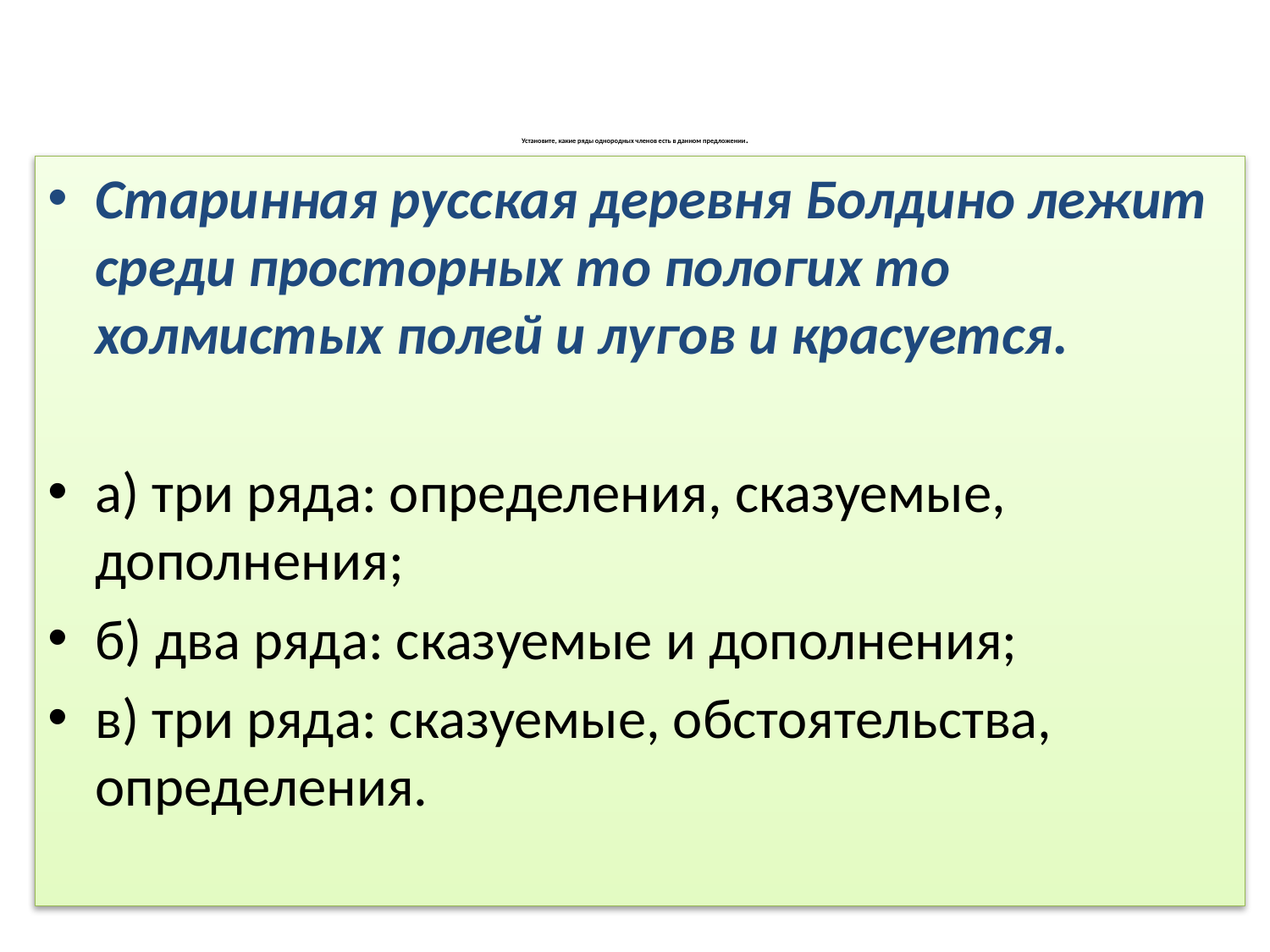

# Установите, какие ряды однородных членов есть в данном предложении.
Старинная русская деревня Болдино лежит среди просторных то пологих то холмистых полей и лугов и красуется.

а) три ряда: определения, сказуемые, дополнения;
б) два ряда: сказуемые и дополнения;
в) три ряда: сказуемые, обстоятельства, определения.